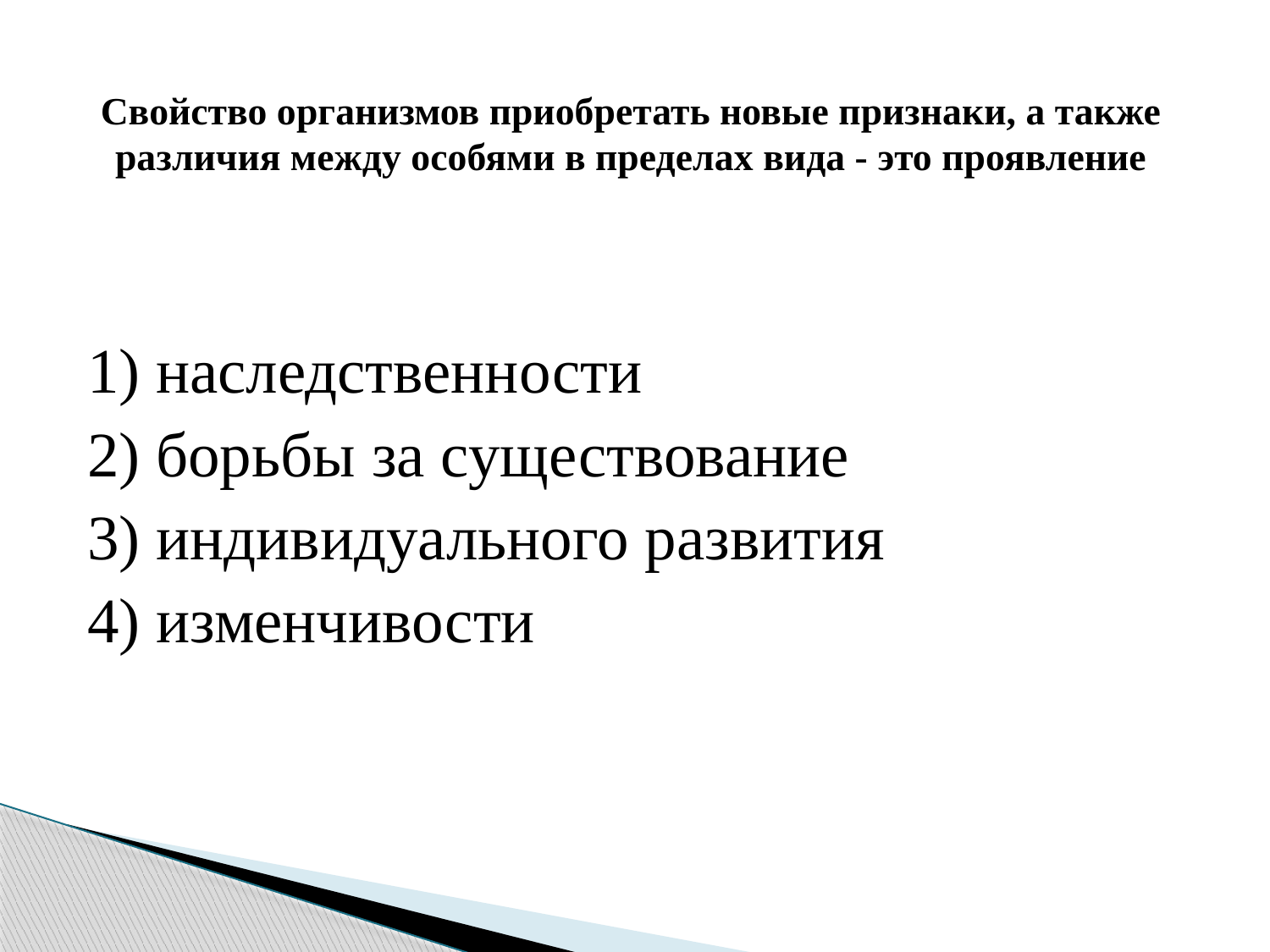

# Свойство организмов приобретать новые признаки, а также различия между особями в пределах вида - это проявление
1) наследственности
2) борьбы за существование
3) индивидуального развития
4) изменчивости